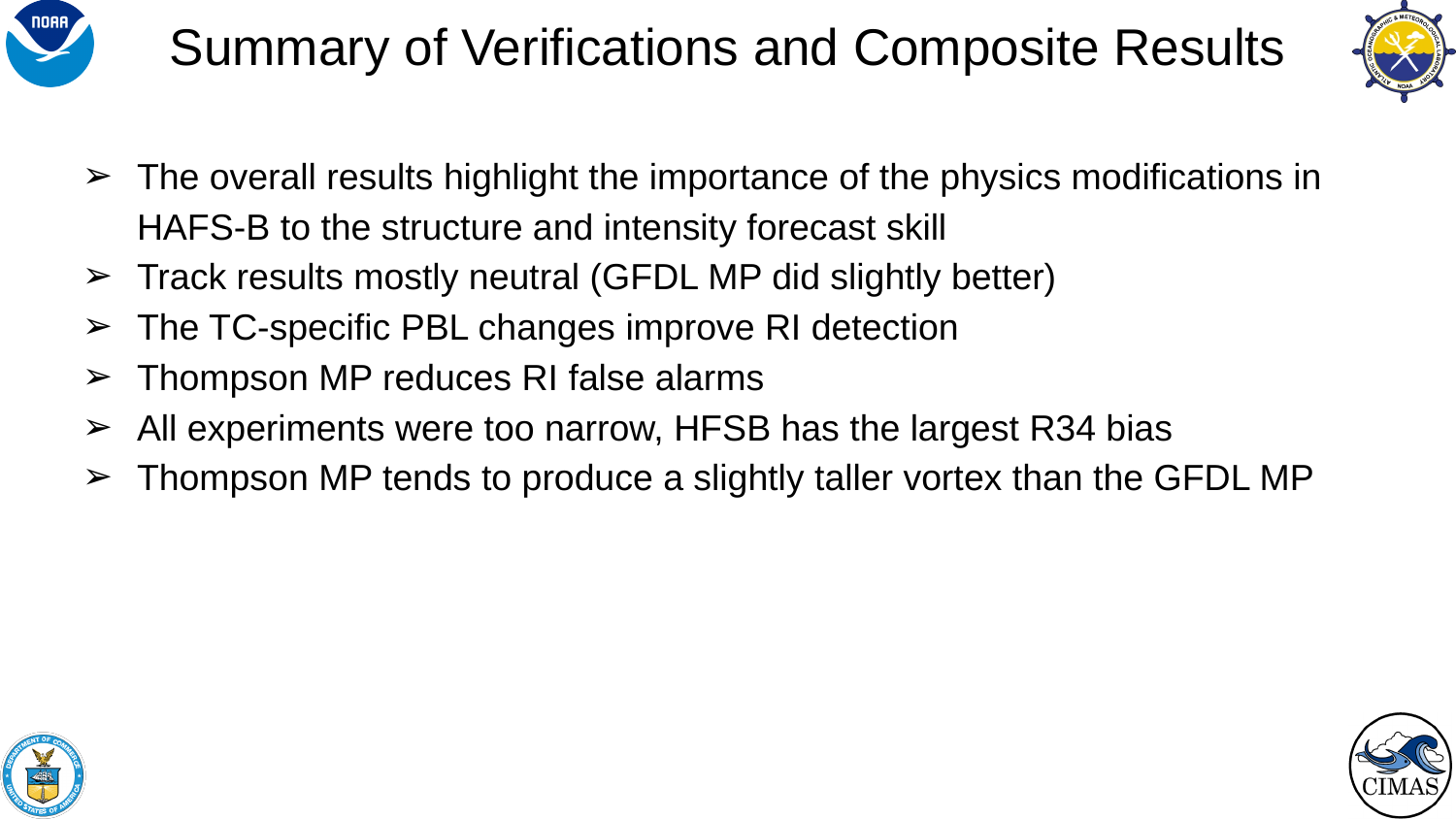

# Summary of Verifications and Composite Results
The overall results highlight the importance of the physics modifications in HAFS-B to the structure and intensity forecast skill
Track results mostly neutral (GFDL MP did slightly better)
The TC-specific PBL changes improve RI detection
Thompson MP reduces RI false alarms
All experiments were too narrow, HFSB has the largest R34 bias
Thompson MP tends to produce a slightly taller vortex than the GFDL MP